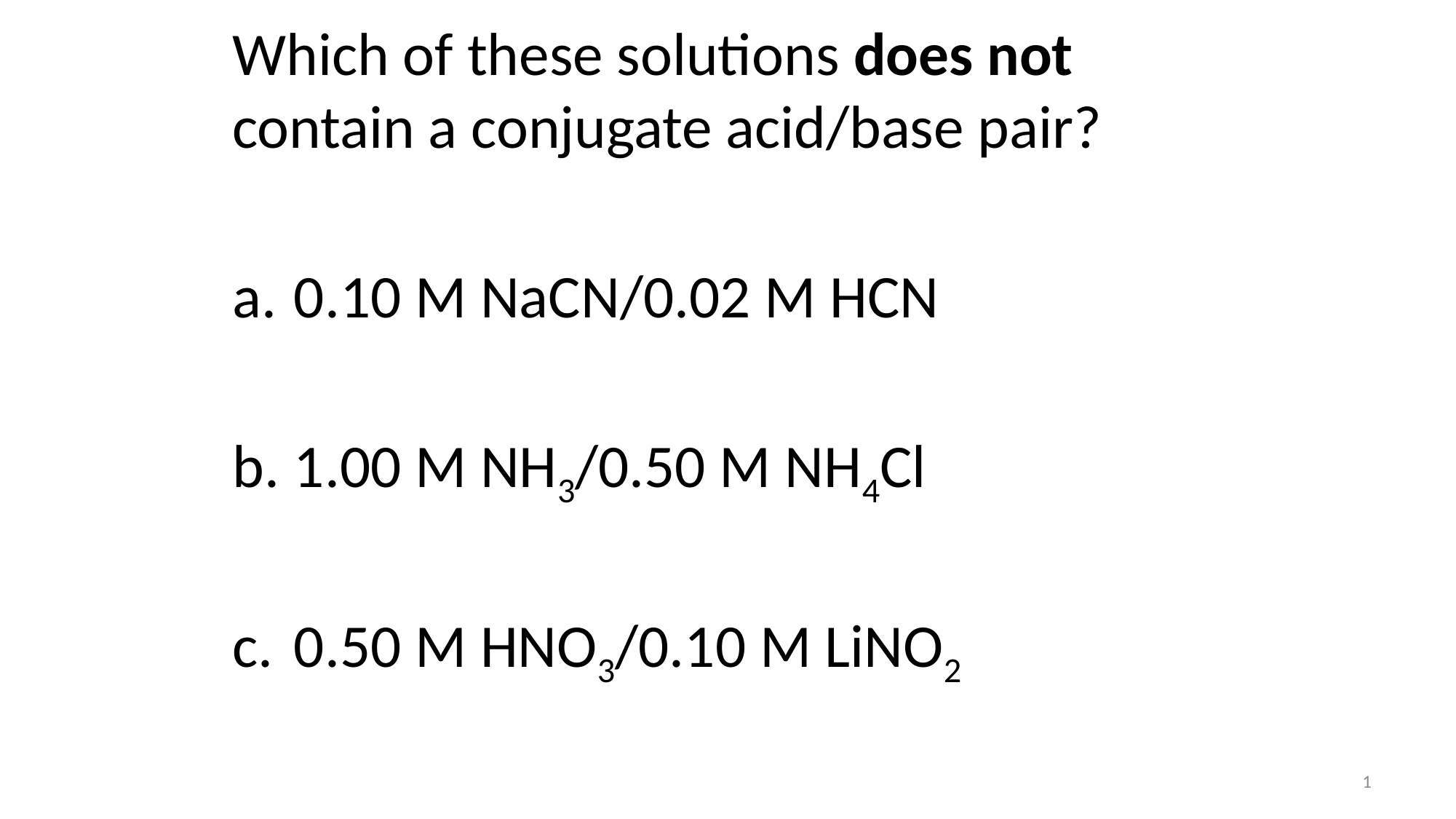

Which of these solutions does not contain a conjugate acid/base pair?

0.10 M NaCN/0.02 M HCN

1.00 M NH3/0.50 M NH4Cl

0.50 M HNO3/0.10 M LiNO2
1